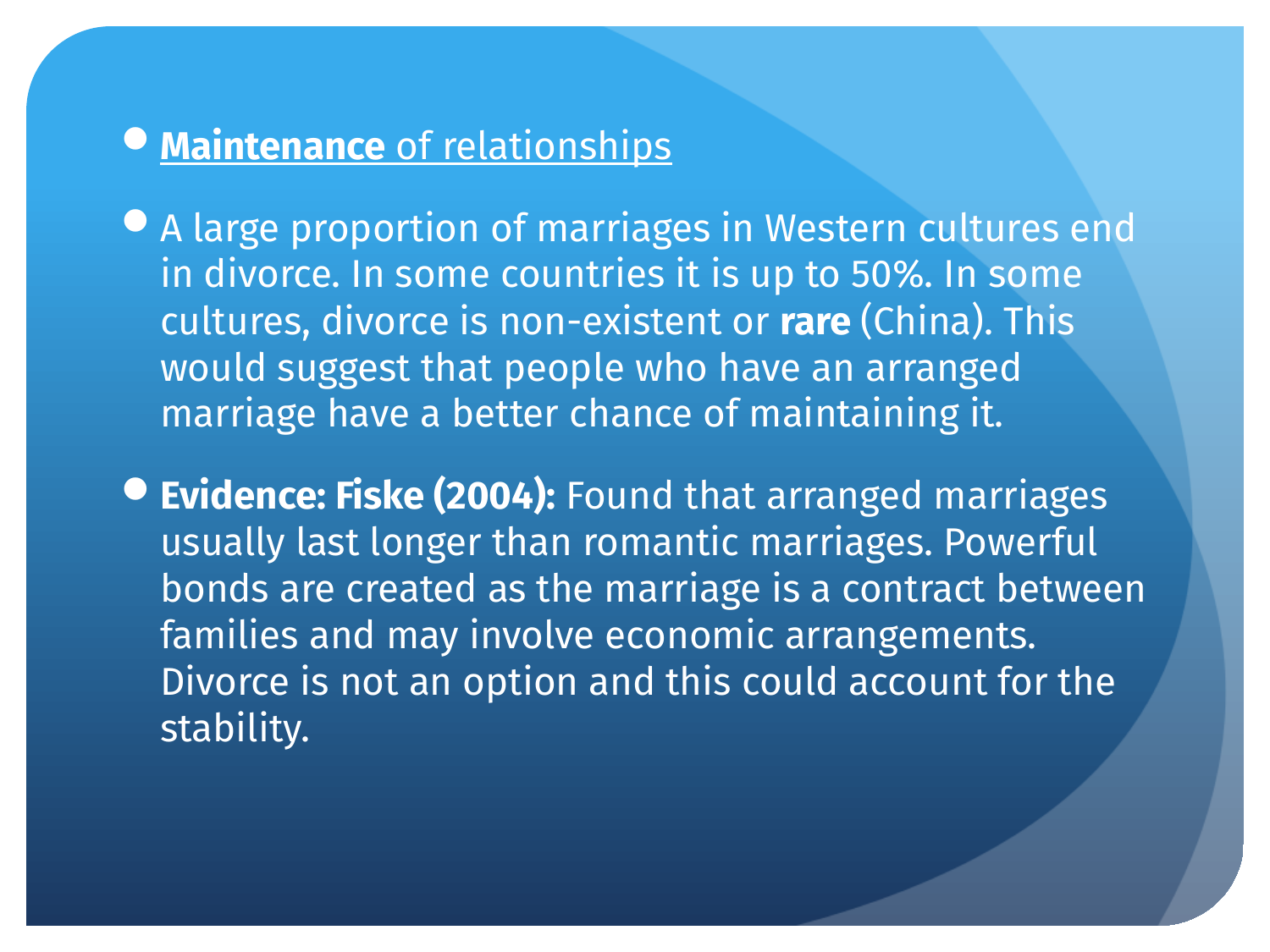

Maintenance of relationships
A large proportion of marriages in Western cultures end in divorce. In some countries it is up to 50%. In some cultures, divorce is non-existent or rare (China). This would suggest that people who have an arranged marriage have a better chance of maintaining it.
Evidence: Fiske (2004): Found that arranged marriages usually last longer than romantic marriages. Powerful bonds are created as the marriage is a contract between families and may involve economic arrangements. Divorce is not an option and this could account for the stability.